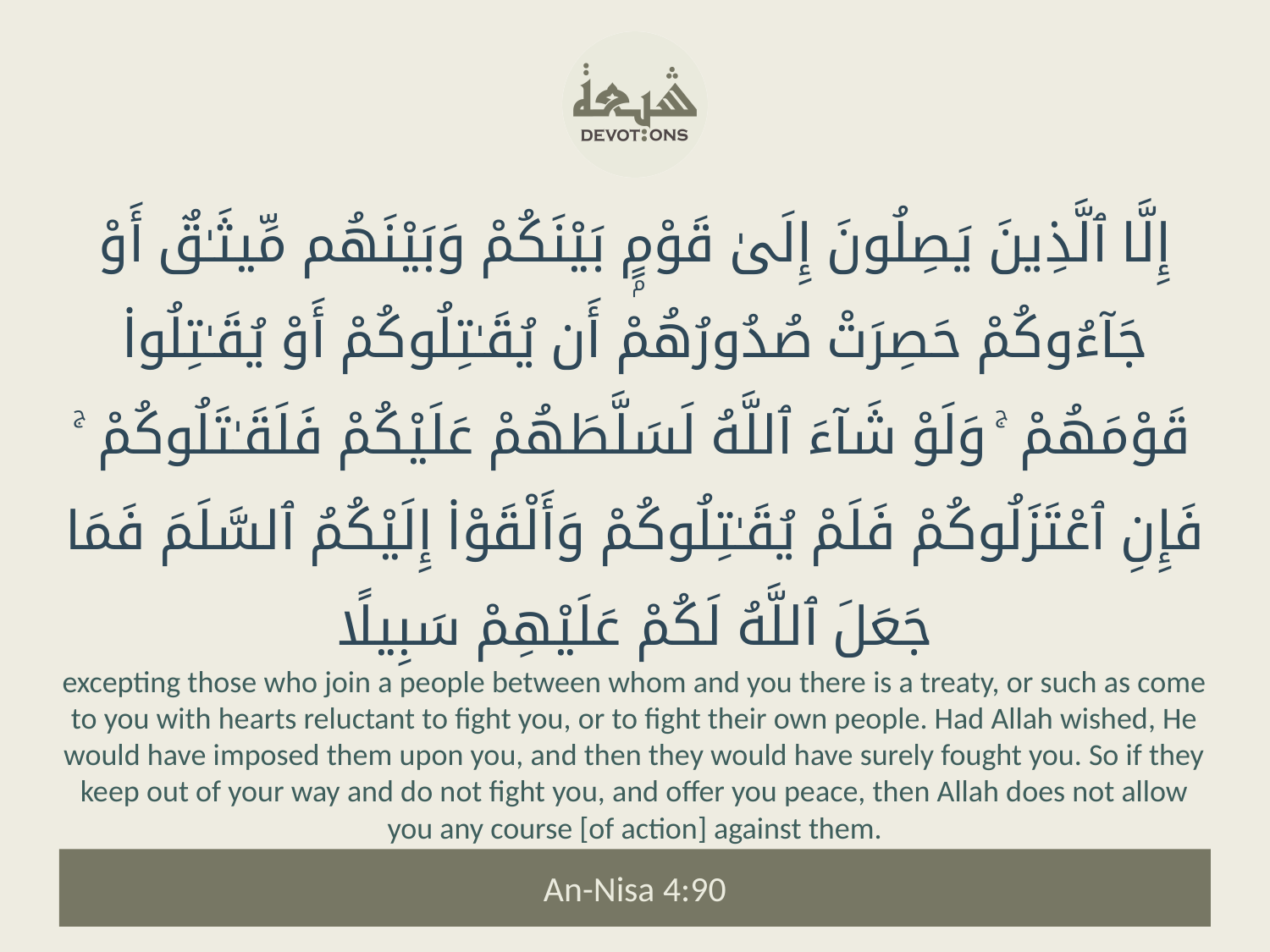

إِلَّا ٱلَّذِينَ يَصِلُونَ إِلَىٰ قَوْمٍۭ بَيْنَكُمْ وَبَيْنَهُم مِّيثَـٰقٌ أَوْ جَآءُوكُمْ حَصِرَتْ صُدُورُهُمْ أَن يُقَـٰتِلُوكُمْ أَوْ يُقَـٰتِلُوا۟ قَوْمَهُمْ ۚ وَلَوْ شَآءَ ٱللَّهُ لَسَلَّطَهُمْ عَلَيْكُمْ فَلَقَـٰتَلُوكُمْ ۚ فَإِنِ ٱعْتَزَلُوكُمْ فَلَمْ يُقَـٰتِلُوكُمْ وَأَلْقَوْا۟ إِلَيْكُمُ ٱلسَّلَمَ فَمَا جَعَلَ ٱللَّهُ لَكُمْ عَلَيْهِمْ سَبِيلًا
excepting those who join a people between whom and you there is a treaty, or such as come to you with hearts reluctant to fight you, or to fight their own people. Had Allah wished, He would have imposed them upon you, and then they would have surely fought you. So if they keep out of your way and do not fight you, and offer you peace, then Allah does not allow you any course [of action] against them.
An-Nisa 4:90